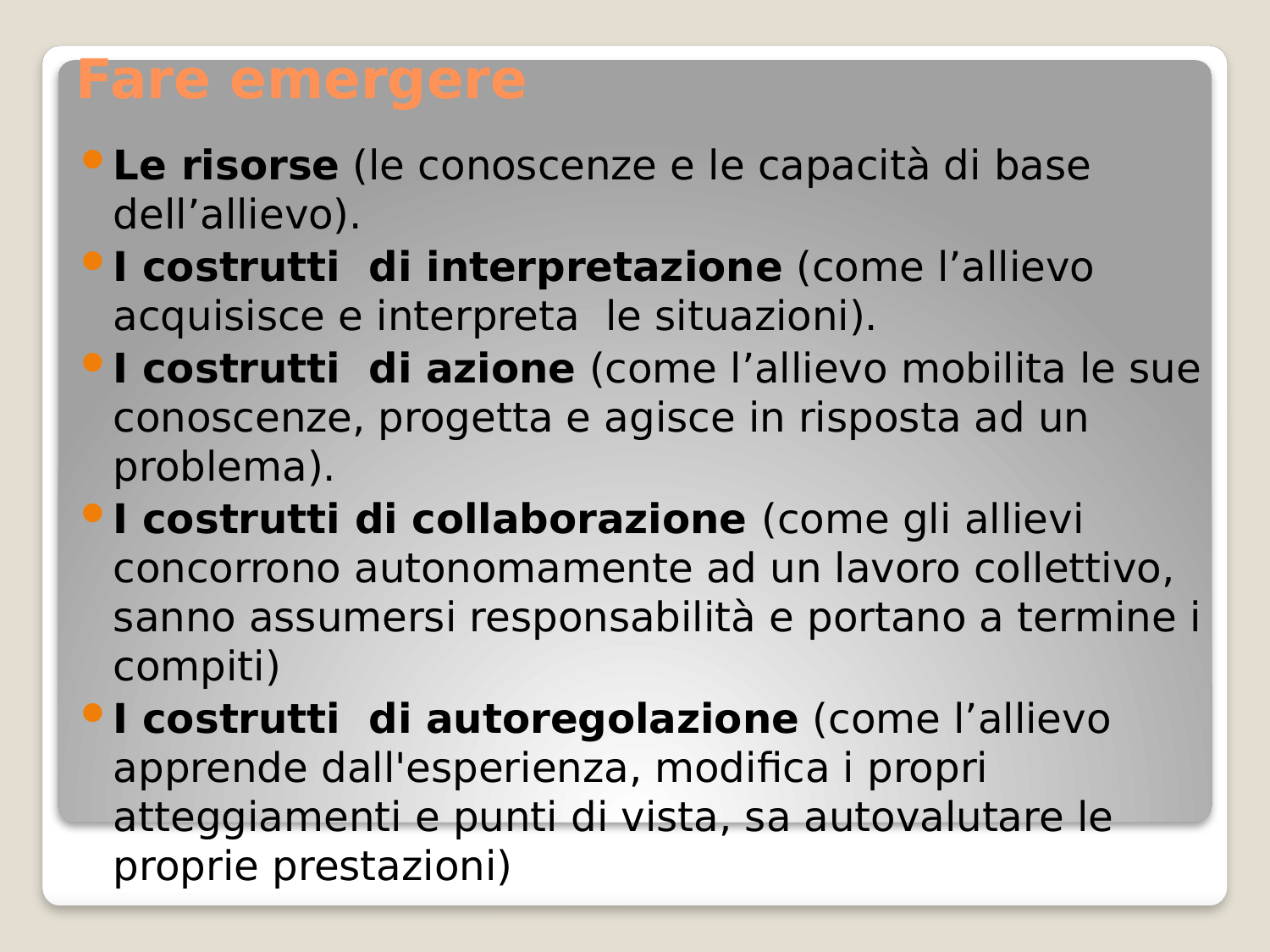

# Fare emergere
Le risorse (le conoscenze e le capacità di base dell’allievo).
I costrutti  di interpretazione (come l’allievo acquisisce e interpreta  le situazioni).
I costrutti  di azione (come l’allievo mobilita le sue conoscenze, progetta e agisce in risposta ad un problema).
I costrutti di collaborazione (come gli allievi concorrono autonomamente ad un lavoro collettivo, sanno assumersi responsabilità e portano a termine i compiti)
I costrutti  di autoregolazione (come l’allievo apprende dall'esperienza, modifica i propri atteggiamenti e punti di vista, sa autovalutare le proprie prestazioni)